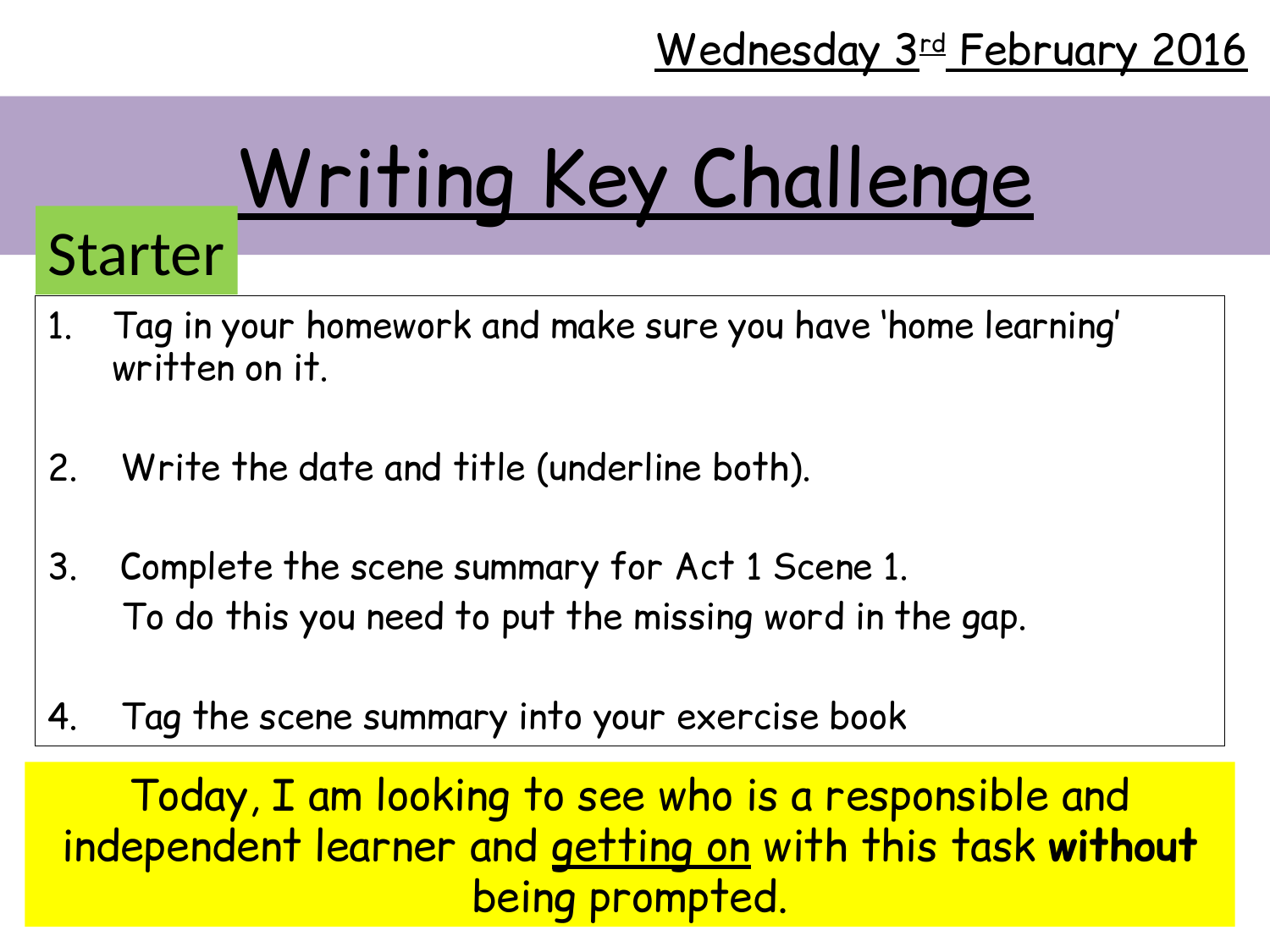

Wednesday 3rd February 2016
# Writing Key Challenge
Starter
Tag in your homework and make sure you have ‘home learning’ written on it.

2.    Write the date and title (underline both).

3.    Complete the scene summary for Act 1 Scene 1.
       To do this you need to put the missing word in the gap.

4.    Tag the scene summary into your exercise book

Today, I am looking to see who is a responsible and independent learner and getting on with this task without being prompted.